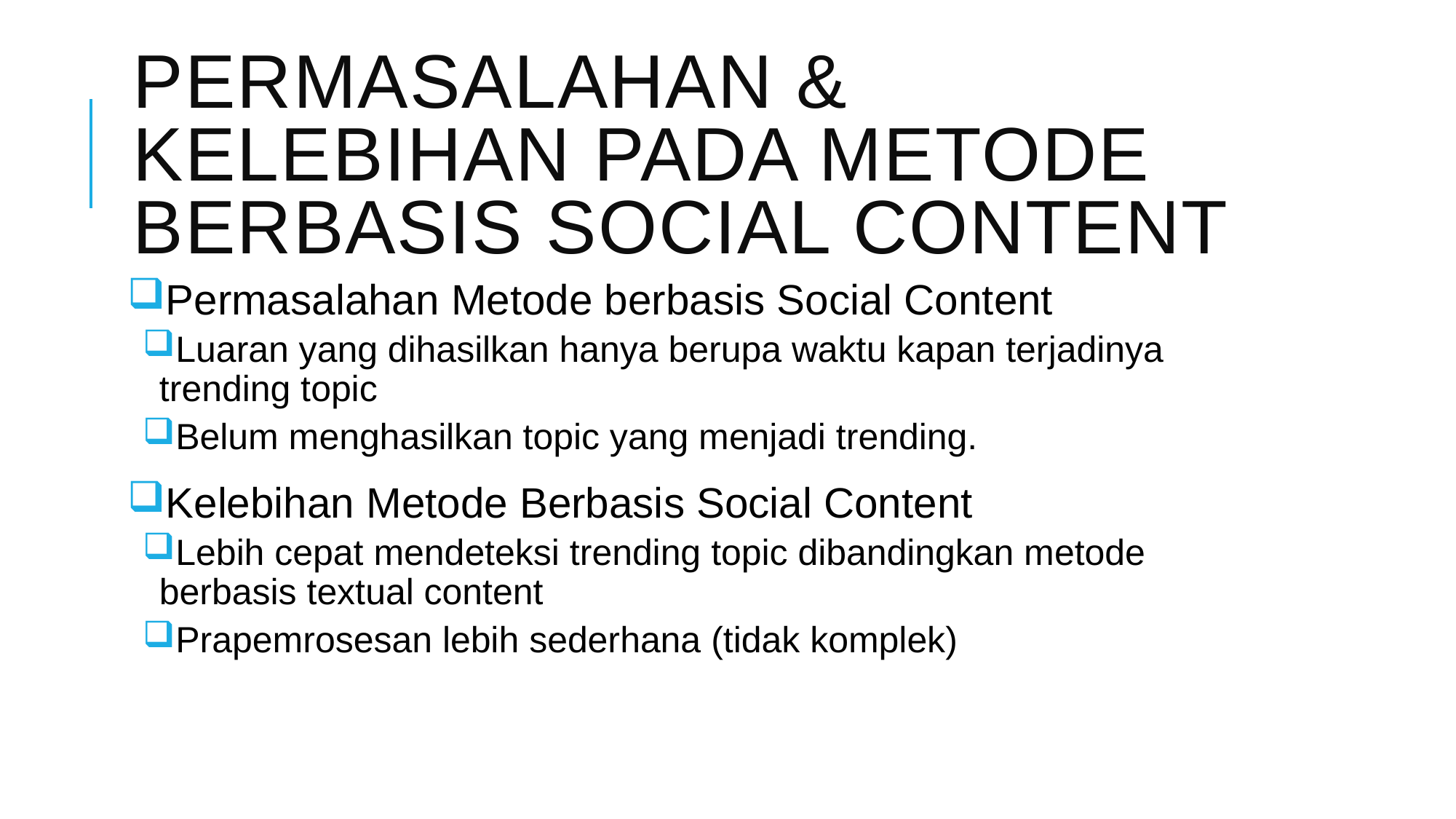

# Permasalahan & Kelebihan pada Metode Berbasis Social Content
Permasalahan Metode berbasis Social Content
Luaran yang dihasilkan hanya berupa waktu kapan terjadinya trending topic
Belum menghasilkan topic yang menjadi trending.
Kelebihan Metode Berbasis Social Content
Lebih cepat mendeteksi trending topic dibandingkan metode berbasis textual content
Prapemrosesan lebih sederhana (tidak komplek)